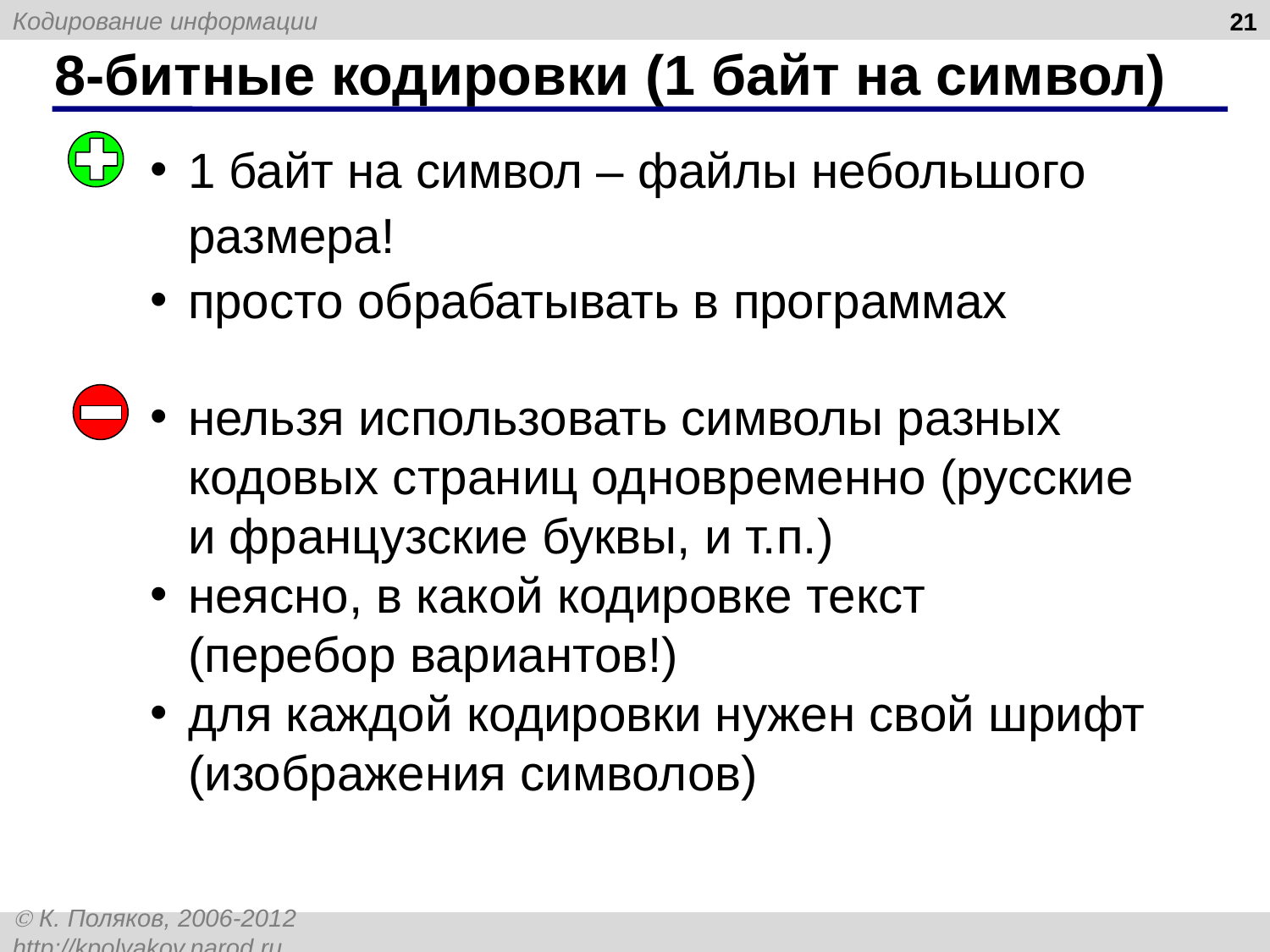

21
# 8-битные кодировки (1 байт на символ)
1 байт на символ – файлы небольшого размера!
просто обрабатывать в программах

нельзя использовать символы разных кодовых страниц одновременно (русские и французские буквы, и т.п.)
неясно, в какой кодировке текст (перебор вариантов!)
для каждой кодировки нужен свой шрифт (изображения символов)